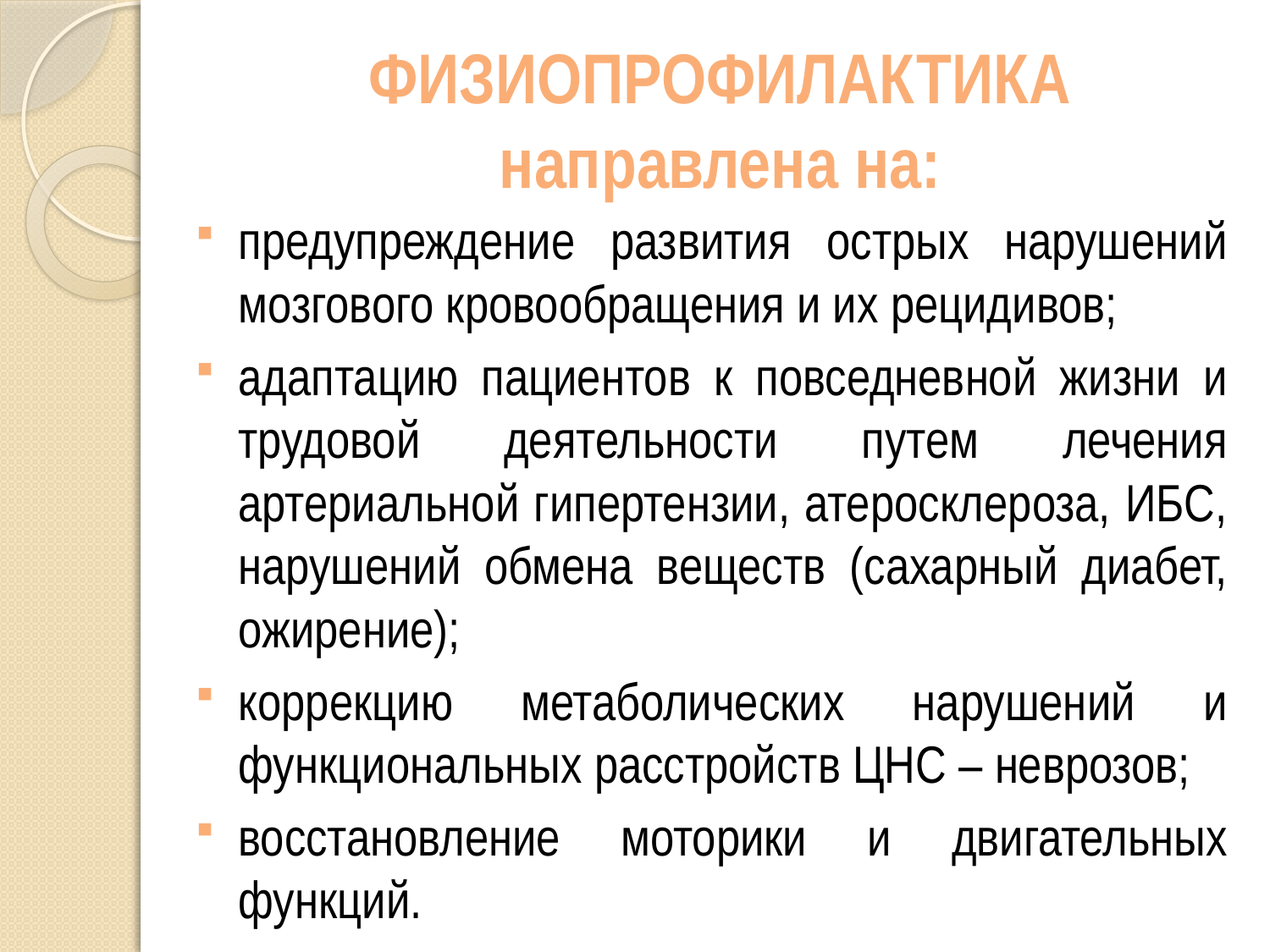

# ФИЗИОПРОФИЛАКТИКА направлена на:
предупреждение развития острых нарушений мозгового кровообращения и их рецидивов;
адаптацию пациентов к повседневной жизни и трудовой деятельности путем лечения артериальной гипертензии, атеросклероза, ИБС, нарушений обмена веществ (сахарный диабет, ожирение);
коррекцию метаболических нарушений и функциональных расстройств ЦНС – неврозов;
восстановление моторики и двигательных функций.